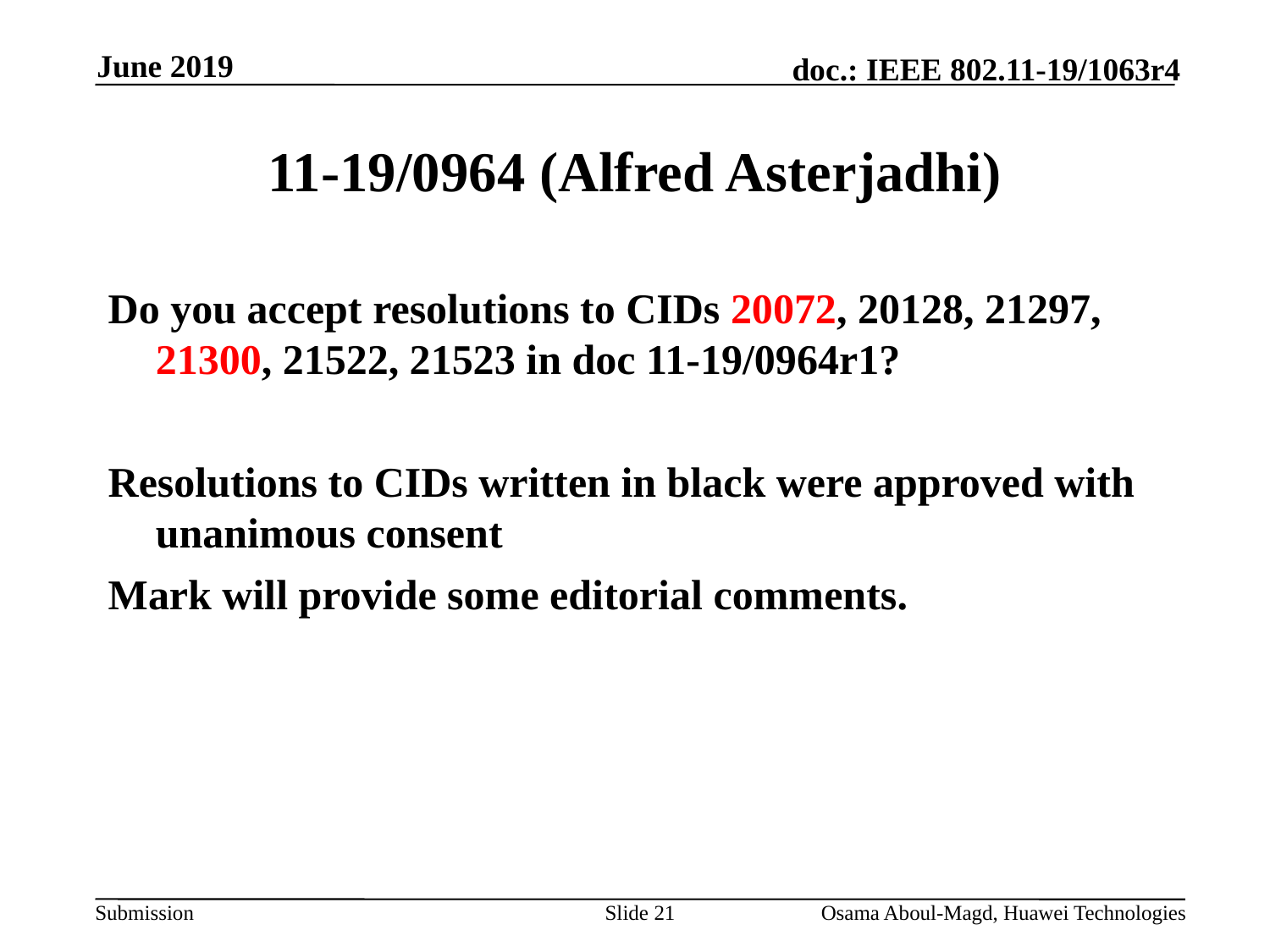

June 2019
# 11-19/0964 (Alfred Asterjadhi)
Do you accept resolutions to CIDs 20072, 20128, 21297, 21300, 21522, 21523 in doc 11-19/0964r1?

Resolutions to CIDs written in black were approved with unanimous consent
Mark will provide some editorial comments.
Slide 21
Osama Aboul-Magd, Huawei Technologies